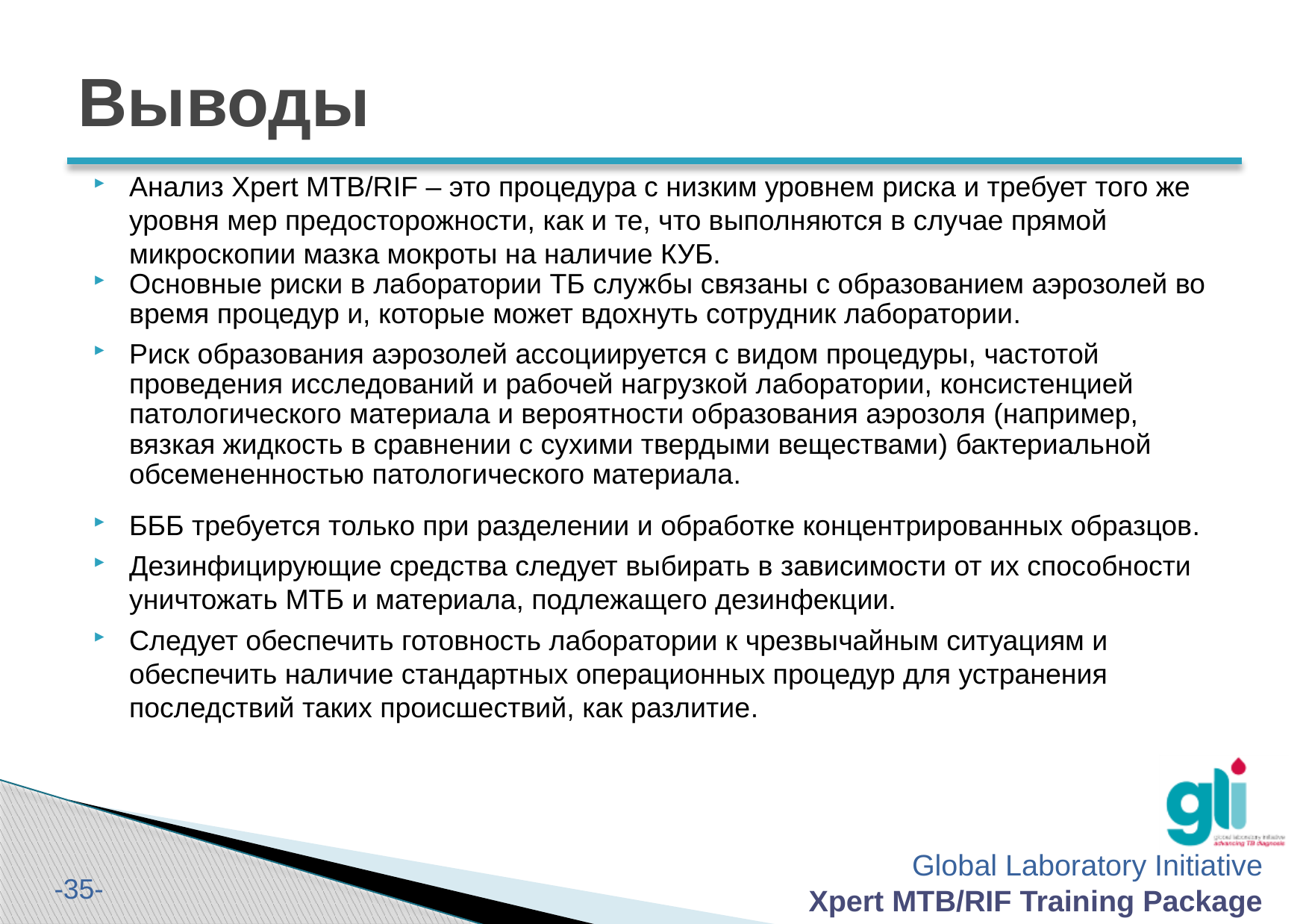

# Выводы
Анализ Xpert MTB/RIF – это процедура с низким уровнем риска и требует того же уровня мер предосторожности, как и те, что выполняются в случае прямой микроскопии мазка мокроты на наличие КУБ.
Основные риски в лаборатории ТБ службы связаны с образованием аэрозолей во время процедур и, которые может вдохнуть сотрудник лаборатории.
Риск образования аэрозолей ассоциируется с видом процедуры, частотой проведения исследований и рабочей нагрузкой лаборатории, консистенцией патологического материала и вероятности образования аэрозоля (например, вязкая жидкость в сравнении с сухими твердыми веществами) бактериальной обсемененностью патологического материала.
БББ требуется только при разделении и обработке концентрированных образцов.
Дезинфицирующие средства следует выбирать в зависимости от их способности уничтожать МТБ и материала, подлежащего дезинфекции.
Следует обеспечить готовность лаборатории к чрезвычайным ситуациям и обеспечить наличие стандартных операционных процедур для устранения последствий таких происшествий, как разлитие.